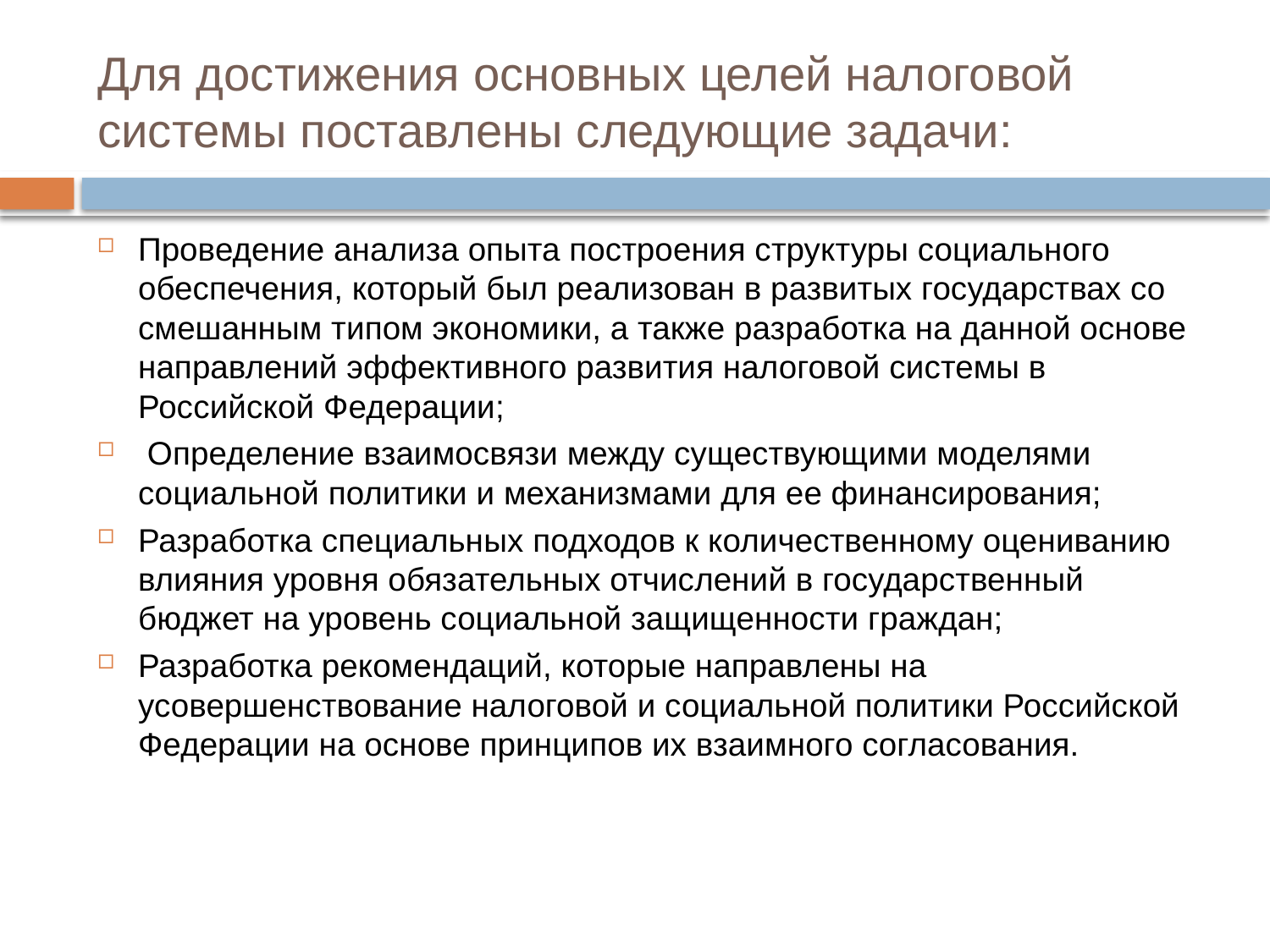

# Для достижения основных целей налоговой системы поставлены следующие задачи:
Проведение анализа опыта построения структуры социального обеспечения, который был реализован в развитых государствах со смешанным типом экономики, а также разработка на данной основе направлений эффективного развития налоговой системы в Российской Федерации;
 Определение взаимосвязи между существующими моделями социальной политики и механизмами для ее финансирования;
Разработка специальных подходов к количественному оцениванию влияния уровня обязательных отчислений в государственный бюджет на уровень социальной защищенности граждан;
Разработка рекомендаций, которые направлены на усовершенствование налоговой и социальной политики Российской Федерации на основе принципов их взаимного согласования.